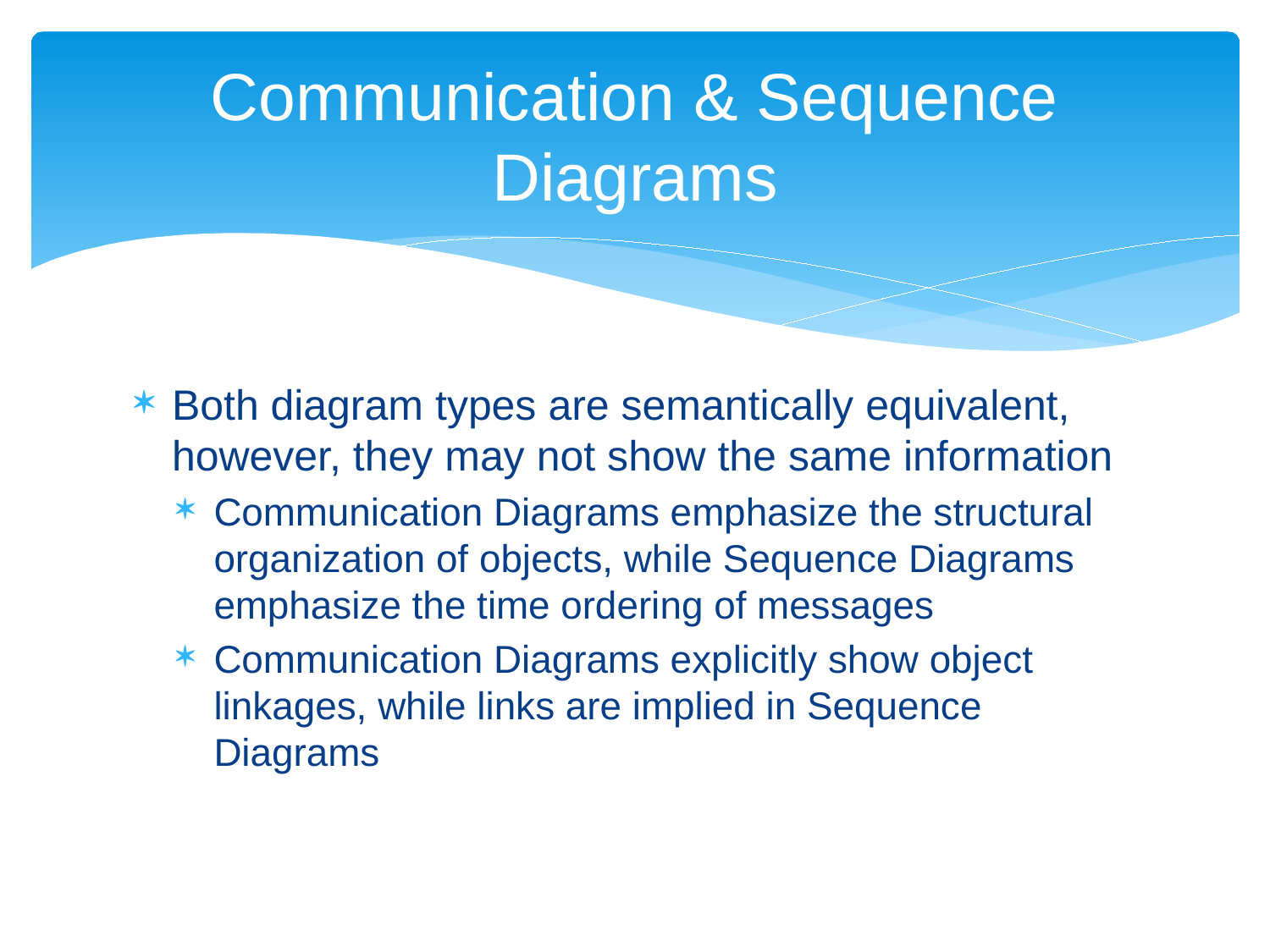

# Communication & Sequence Diagrams
Both diagram types are semantically equivalent, however, they may not show the same information
Communication Diagrams emphasize the structural organization of objects, while Sequence Diagrams emphasize the time ordering of messages
Communication Diagrams explicitly show object linkages, while links are implied in Sequence Diagrams